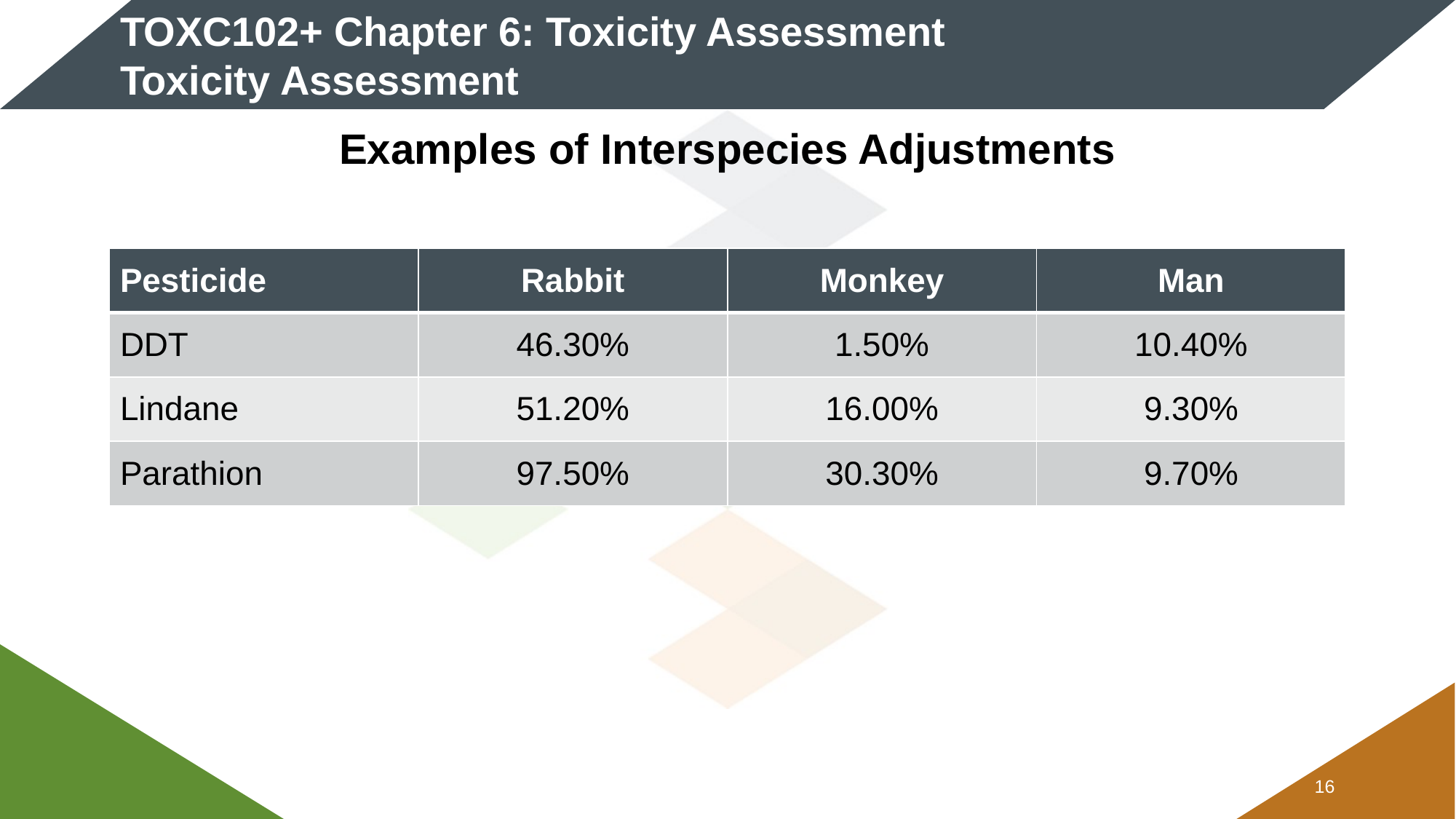

# TOXC102+ Chapter 6: Toxicity Assessment Toxicity Assessment
Examples of Interspecies Adjustments
| Pesticide | Rabbit | Monkey | Man |
| --- | --- | --- | --- |
| DDT | 46.30% | 1.50% | 10.40% |
| Lindane | 51.20% | 16.00% | 9.30% |
| Parathion | 97.50% | 30.30% | 9.70% |
16